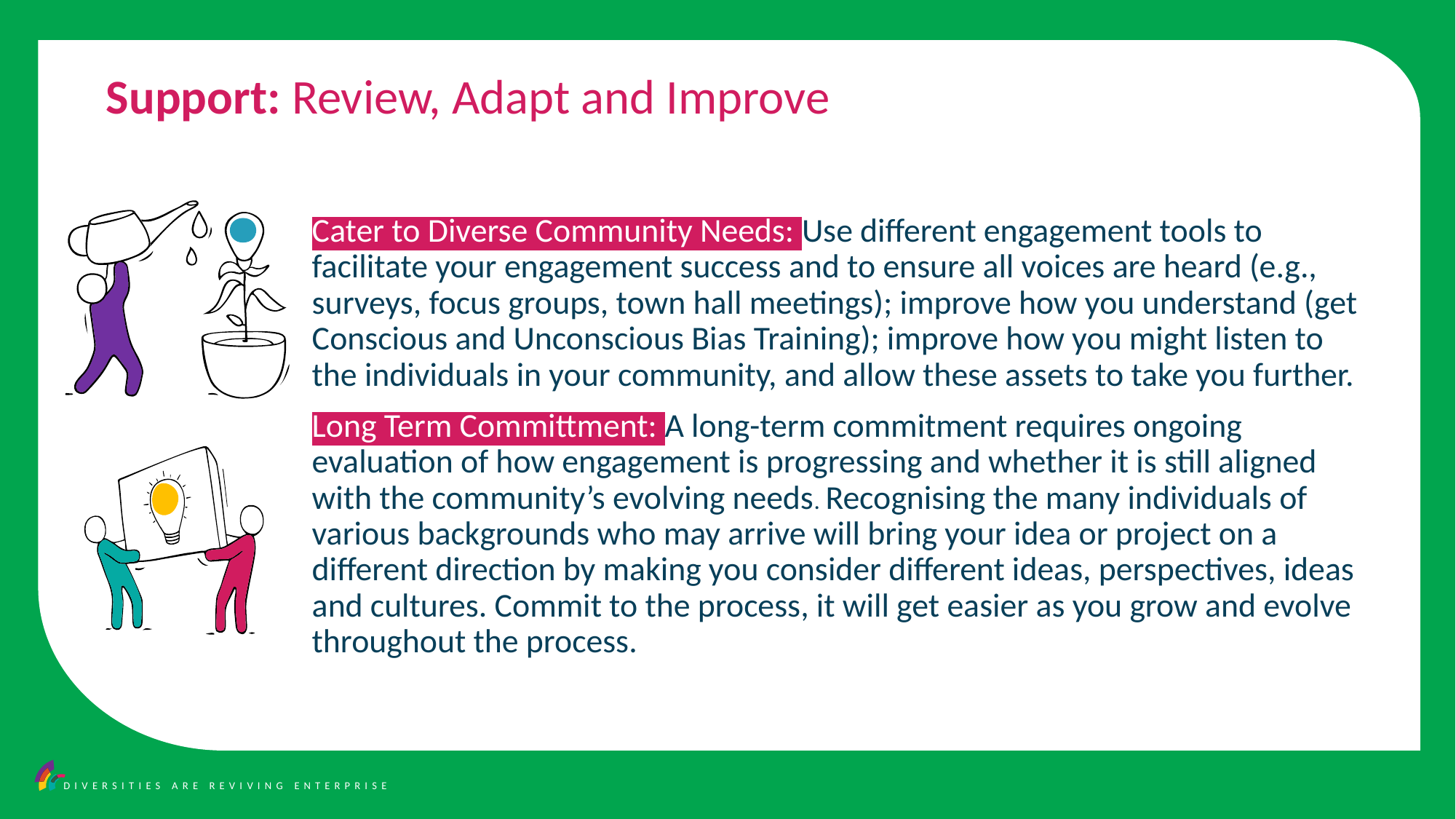

Support: Review, Adapt and Improve

Cater to Diverse Community Needs: Use different engagement tools to facilitate your engagement success and to ensure all voices are heard (e.g., surveys, focus groups, town hall meetings); improve how you understand (get Conscious and Unconscious Bias Training); improve how you might listen to the individuals in your community, and allow these assets to take you further.
Long Term Committment: A long-term commitment requires ongoing evaluation of how engagement is progressing and whether it is still aligned with the community’s evolving needs. Recognising the many individuals of various backgrounds who may arrive will bring your idea or project on a different direction by making you consider different ideas, perspectives, ideas and cultures. Commit to the process, it will get easier as you grow and evolve throughout the process.